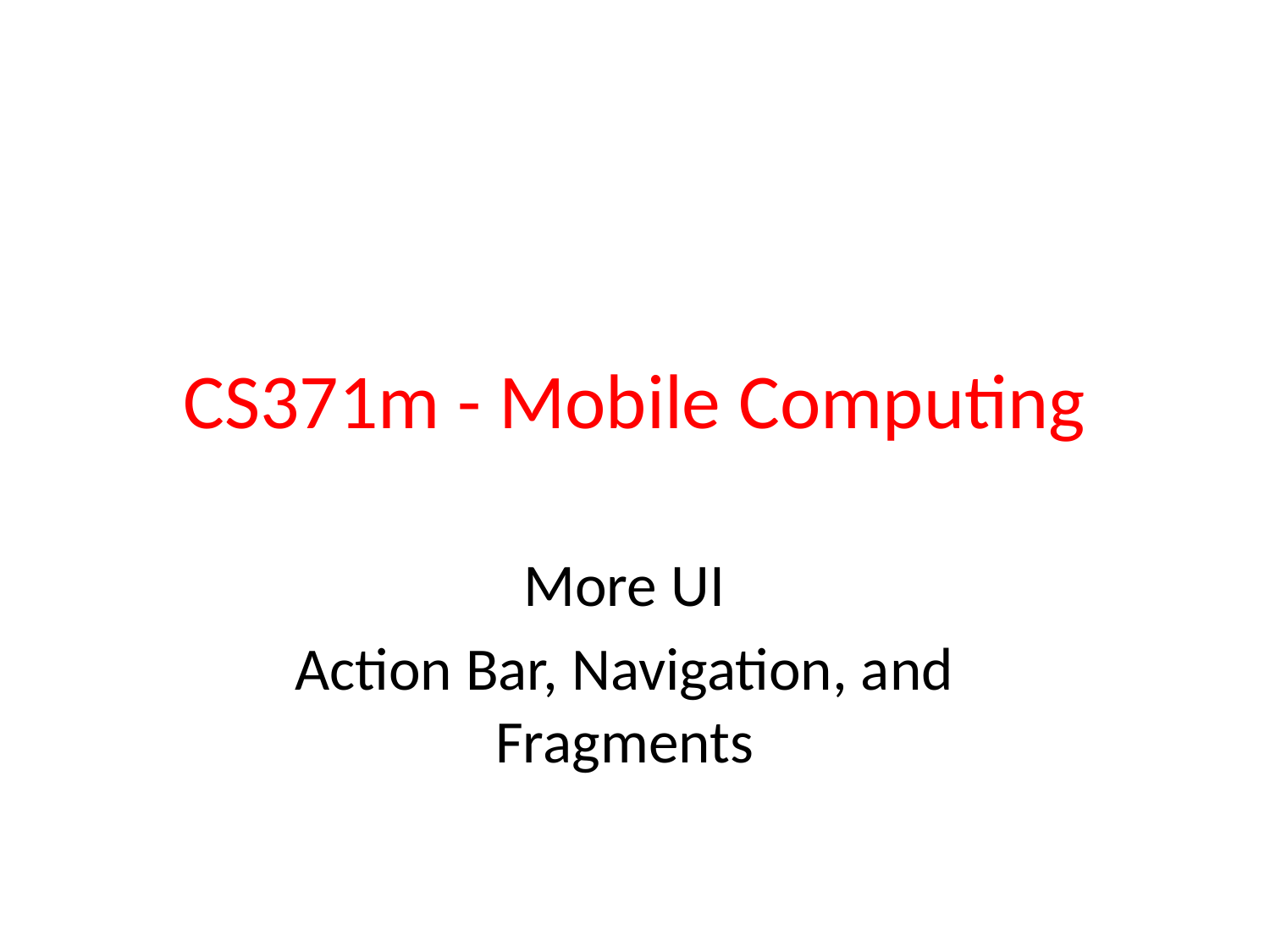

# CS371m - Mobile Computing
More UI
Action Bar, Navigation, and Fragments